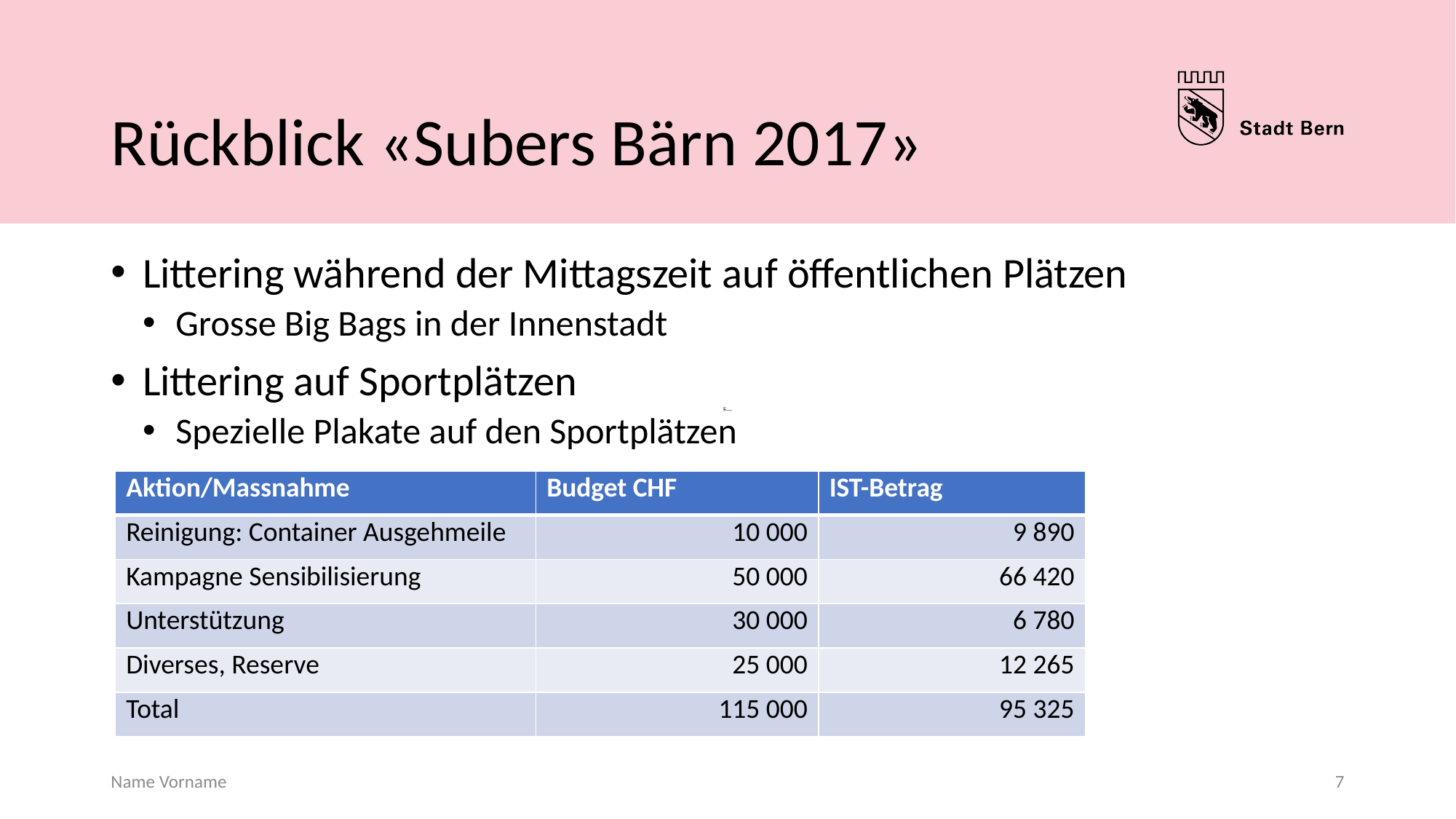

# Rückblick «Subers Bärn 2017»
Littering während der Mittagszeit auf öffentlichen Plätzen
Grosse Big Bags in der Innenstadt
Littering auf Sportplätzen
Spezielle Plakate auf den Sportplätzen
| Aktion/Massnahme | Budget CHF | IST-Betrag |
| --- | --- | --- |
| Reinigung: Container Ausgehmeile | 10 000 | 9 890 |
| Kampagne Sensibilisierung | 50 000 | 66 420 |
| Unterstützung | 30 000 | 6 780 |
| Diverses, Reserve | 25 000 | 12 265 |
| Total | 115 000 | 95 325 |
Name Vorname
7